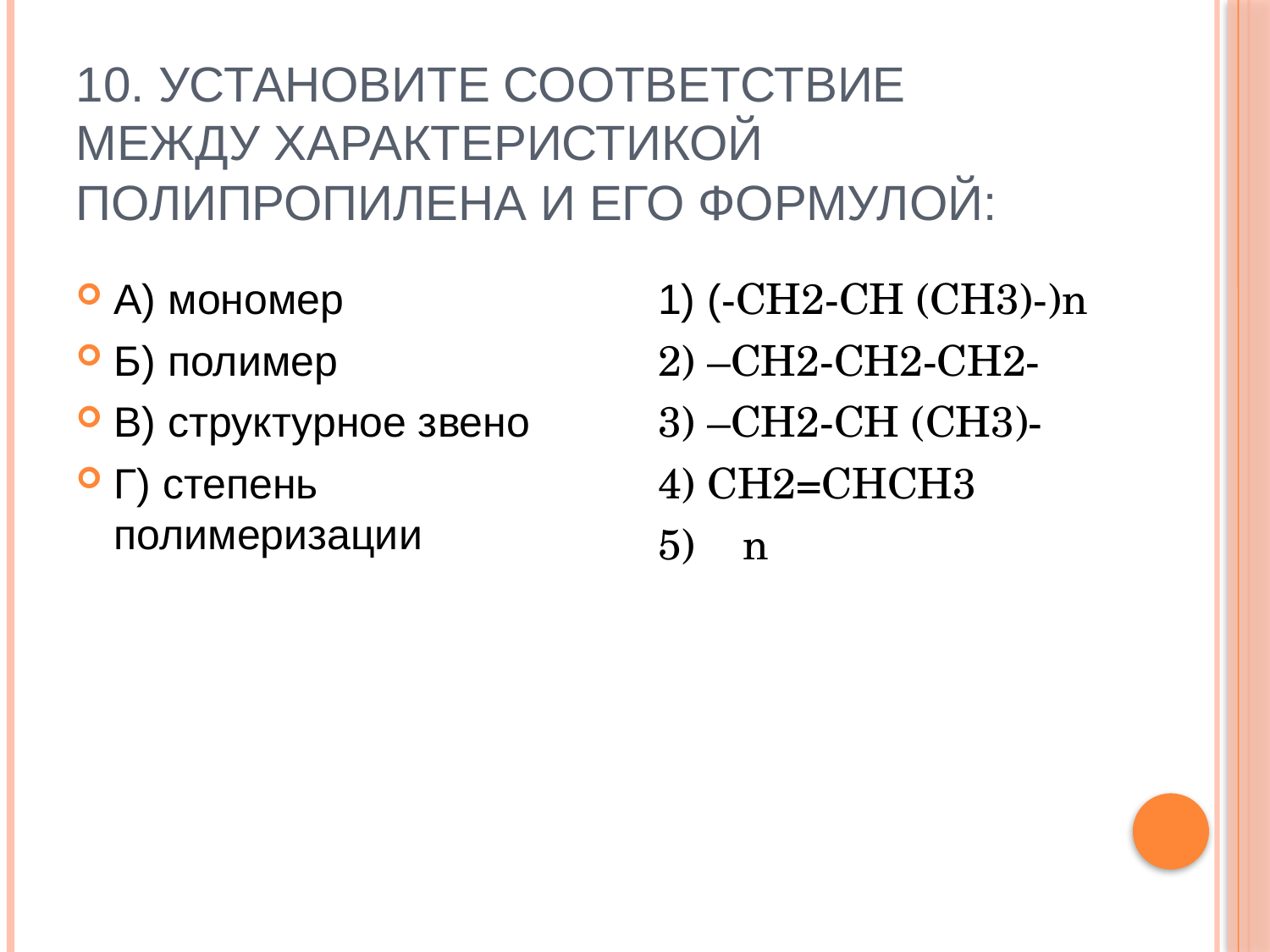

# 10. Установите соответствие между характеристикой полипропилена и его формулой:
А) мономер
Б) полимер
В) структурное звено
Г) степень полимеризации
1) (-CH2-CH (CH3)-)n
2) –CH2-CH2-CH2-
3) –CH2-CH (CH3)-
4) CH2=CHCH3
5)    n